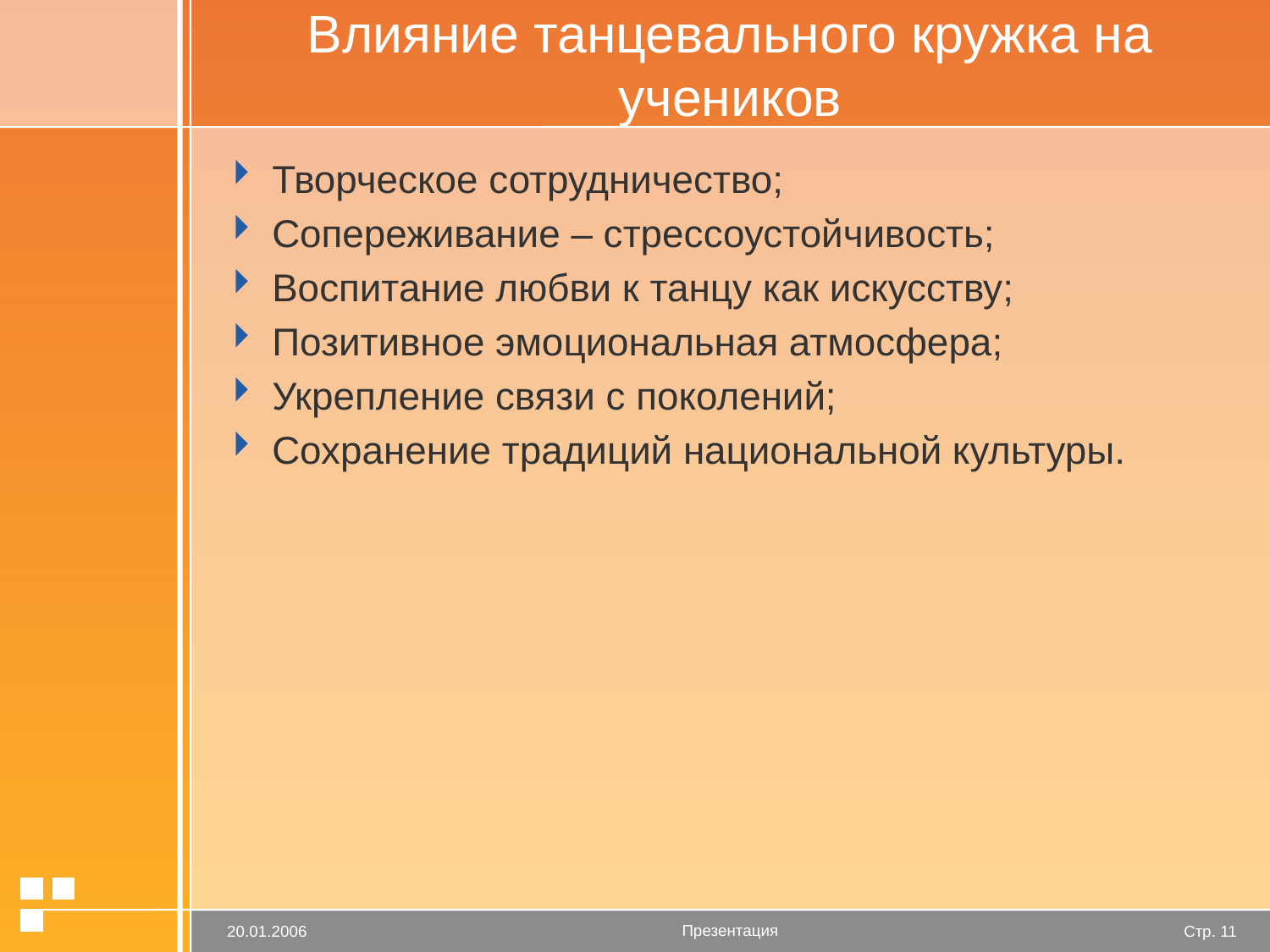

# Влияние танцевального кружка на учеников
Творческое сотрудничество;
Сопереживание – стрессоустойчивость;
Воспитание любви к танцу как искусству;
Позитивное эмоциональная атмосфера;
Укрепление связи с поколений;
Сохранение традиций национальной культуры.